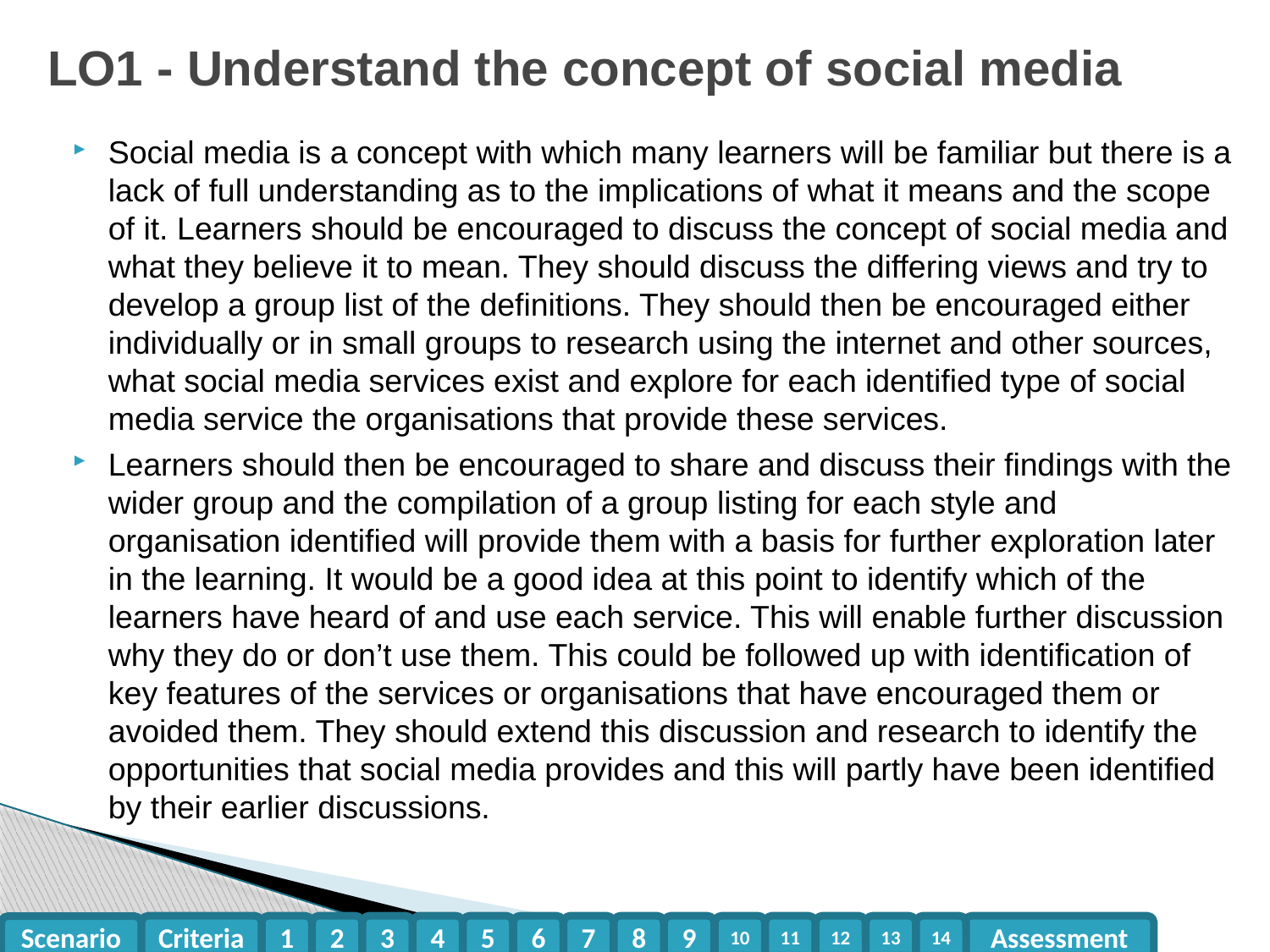

# LO1 - Understand the concept of social media
Social media is a concept with which many learners will be familiar but there is a lack of full understanding as to the implications of what it means and the scope of it. Learners should be encouraged to discuss the concept of social media and what they believe it to mean. They should discuss the differing views and try to develop a group list of the definitions. They should then be encouraged either individually or in small groups to research using the internet and other sources, what social media services exist and explore for each identified type of social media service the organisations that provide these services.
Learners should then be encouraged to share and discuss their findings with the wider group and the compilation of a group listing for each style and organisation identified will provide them with a basis for further exploration later in the learning. It would be a good idea at this point to identify which of the learners have heard of and use each service. This will enable further discussion why they do or don’t use them. This could be followed up with identification of key features of the services or organisations that have encouraged them or avoided them. They should extend this discussion and research to identify the opportunities that social media provides and this will partly have been identified by their earlier discussions.